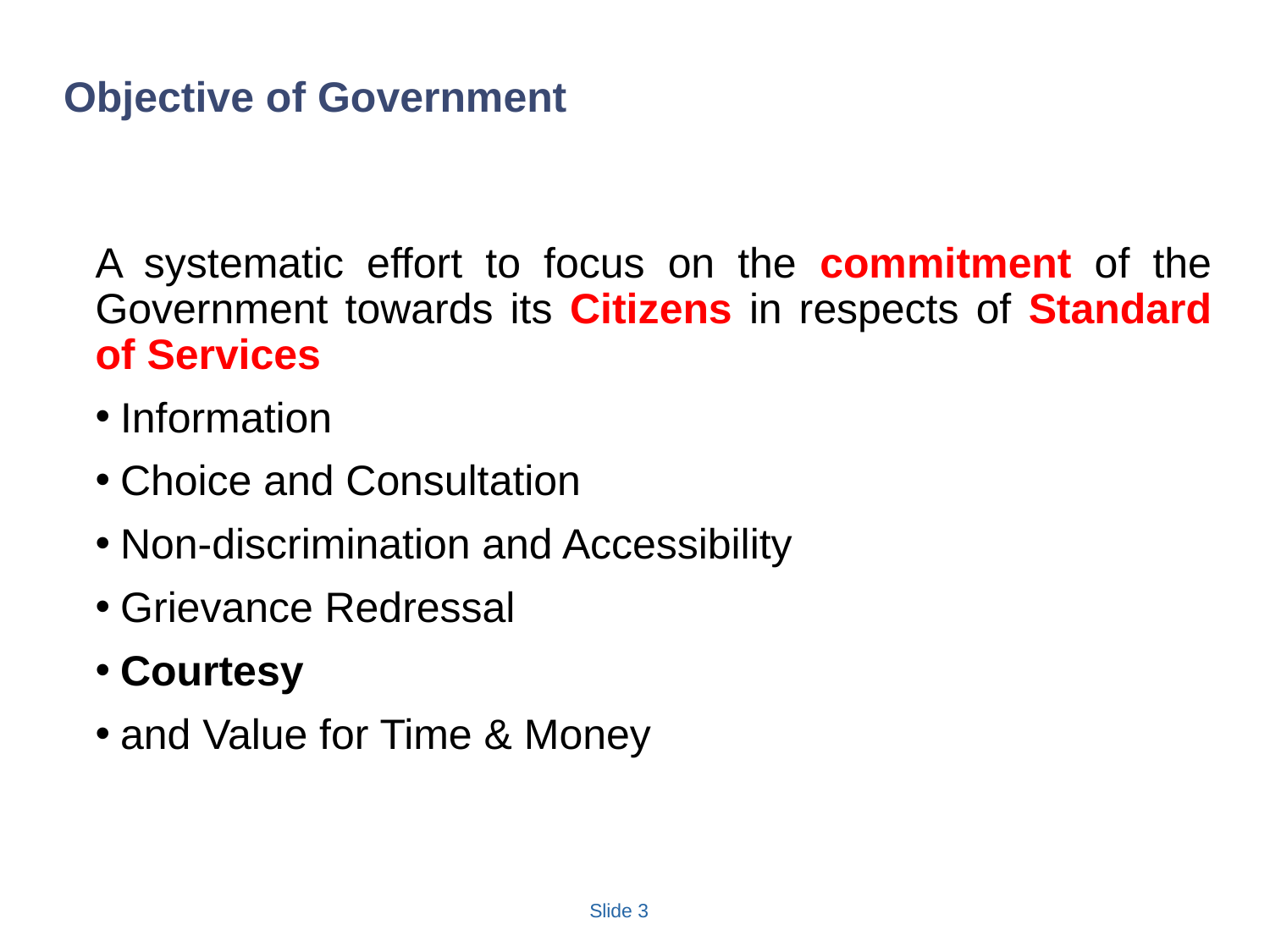

# Objective of Government

A systematic effort to focus on the commitment of the Government towards its Citizens in respects of Standard of Services
Information
Choice and Consultation
Non-discrimination and Accessibility
Grievance Redressal
Courtesy
and Value for Time & Money